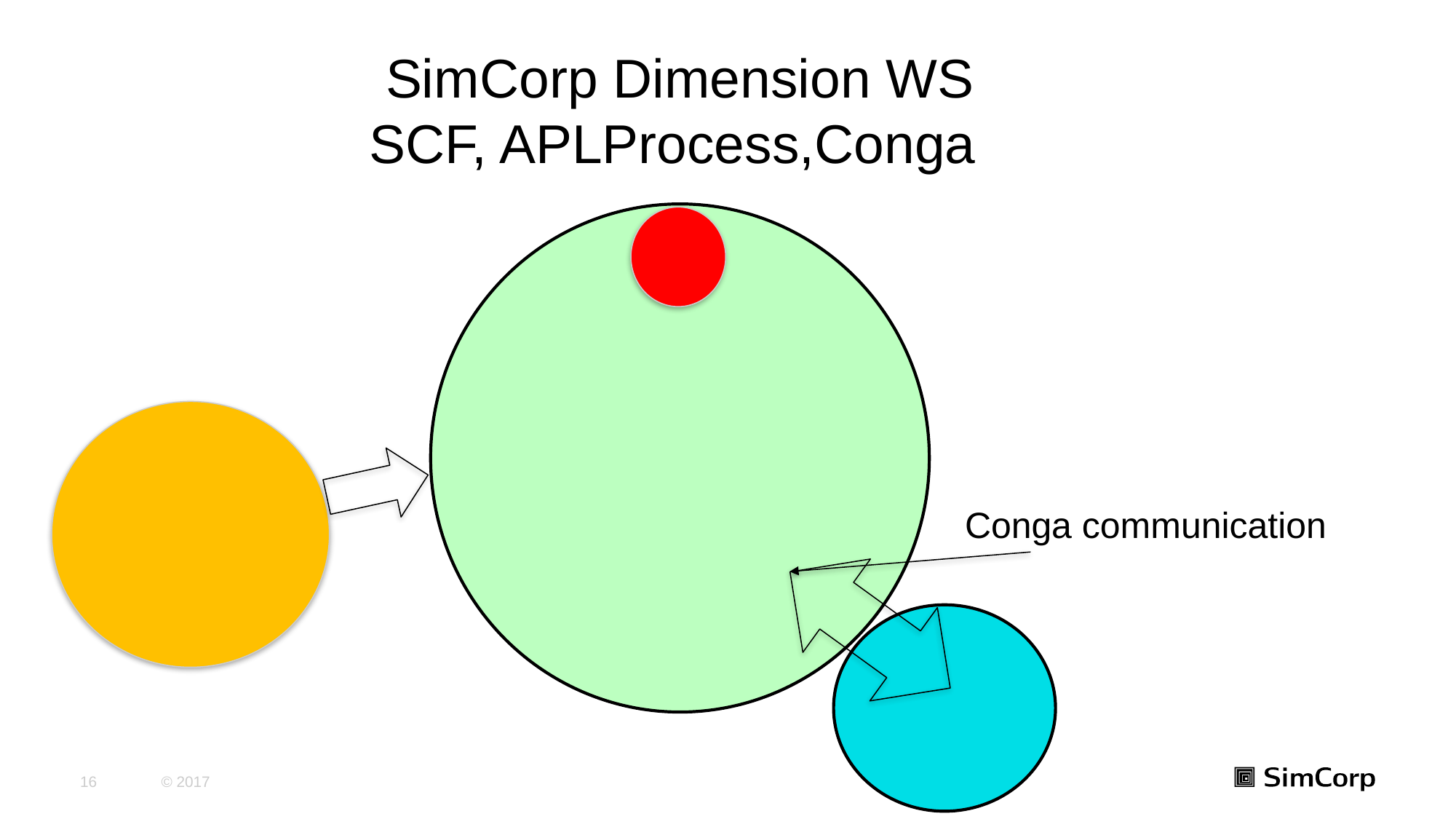

SimCorp Dimension WS
SCF, APLProcess,Conga

Conga communication

16